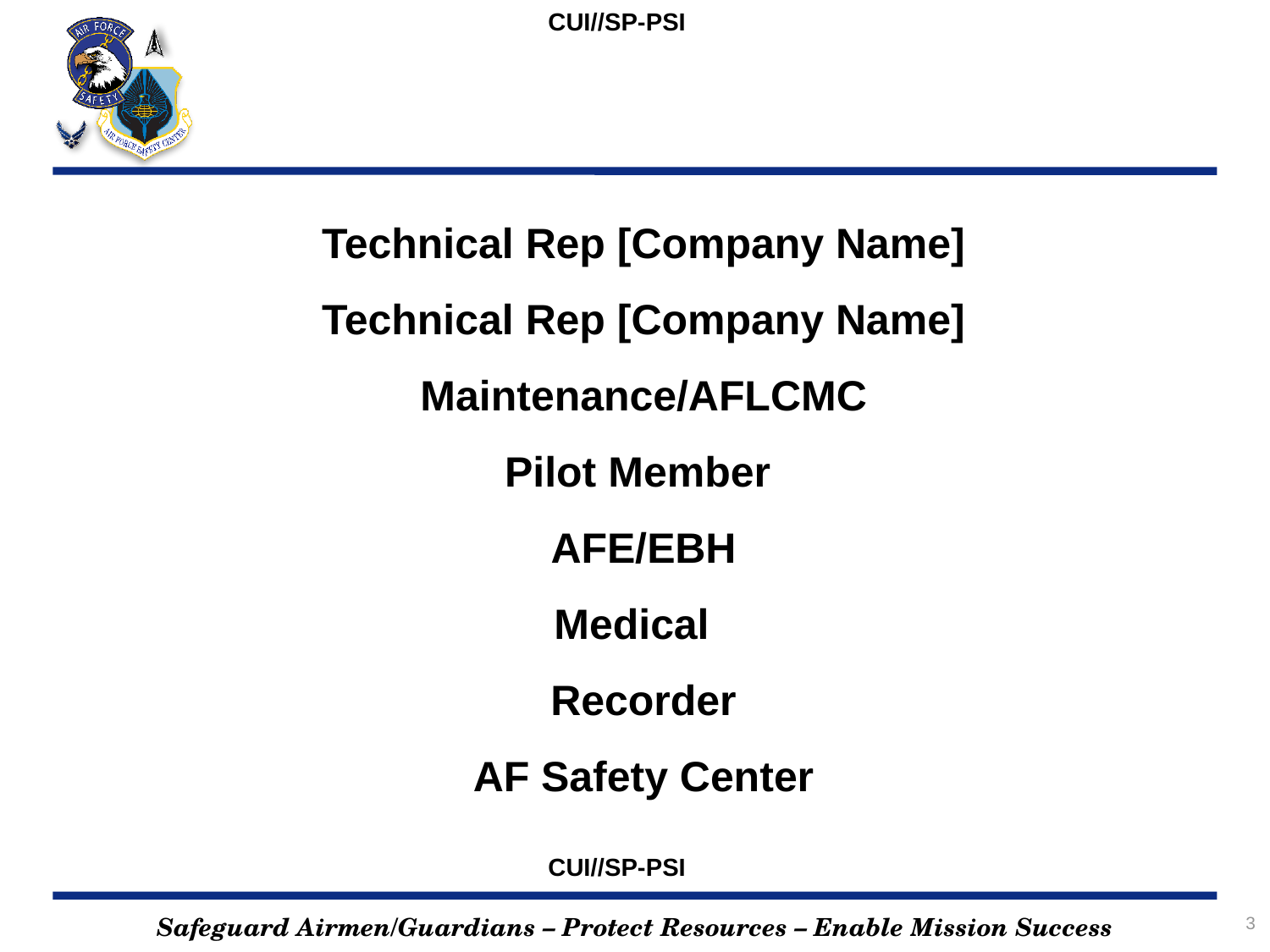

CUI//SP-PSI
Technical Rep [Company Name]
Technical Rep [Company Name]
Maintenance/AFLCMC
Pilot Member
AFE/EBH
Medical
Recorder
AF Safety Center

CUI//SP-PSI
3